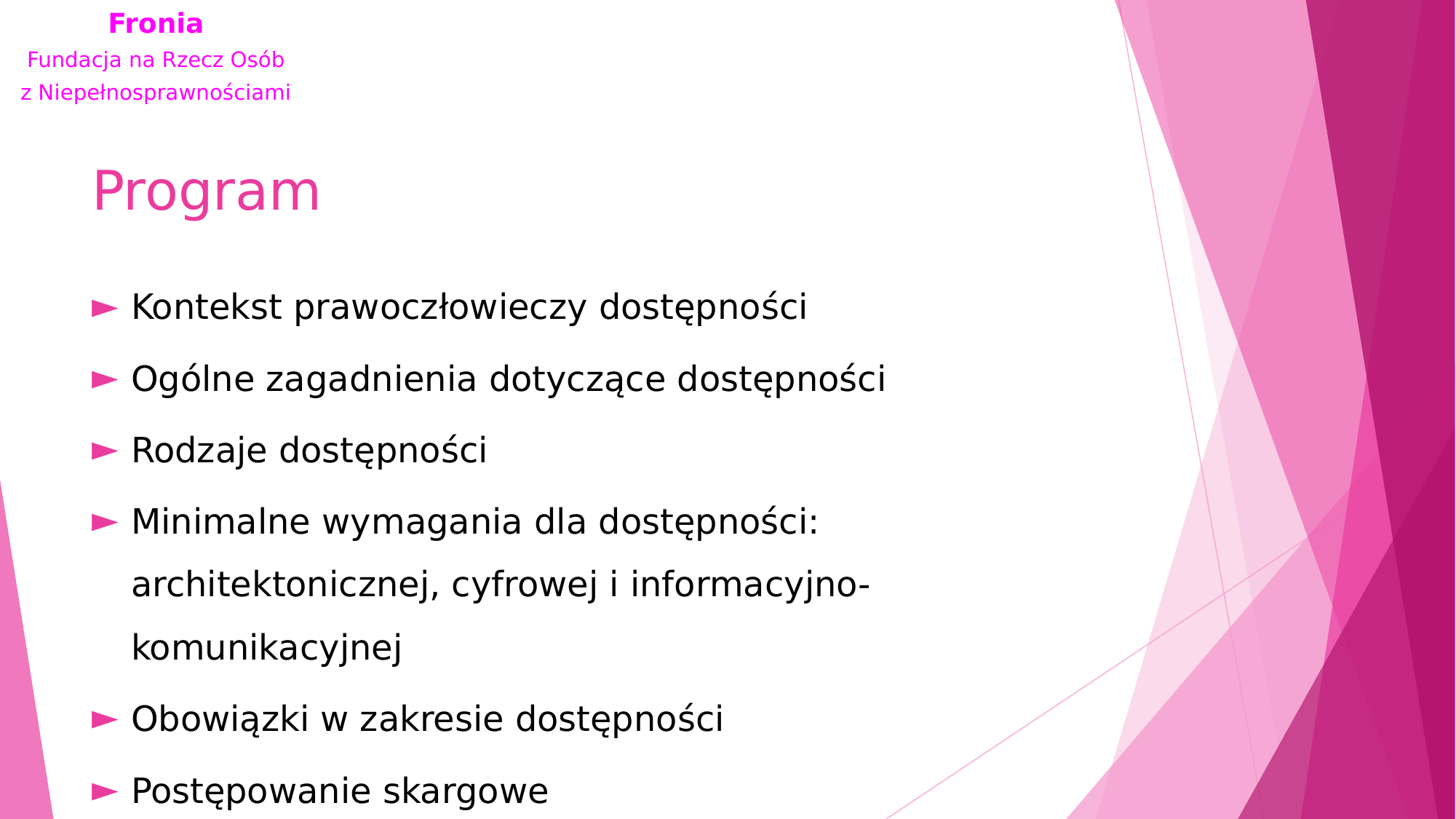

# Program
Kontekst prawoczłowieczy dostępności
Ogólne zagadnienia dotyczące dostępności
Rodzaje dostępności
Minimalne wymagania dla dostępności: architektonicznej, cyfrowej i informacyjno-komunikacyjnej
Obowiązki w zakresie dostępności
Postępowanie skargowe